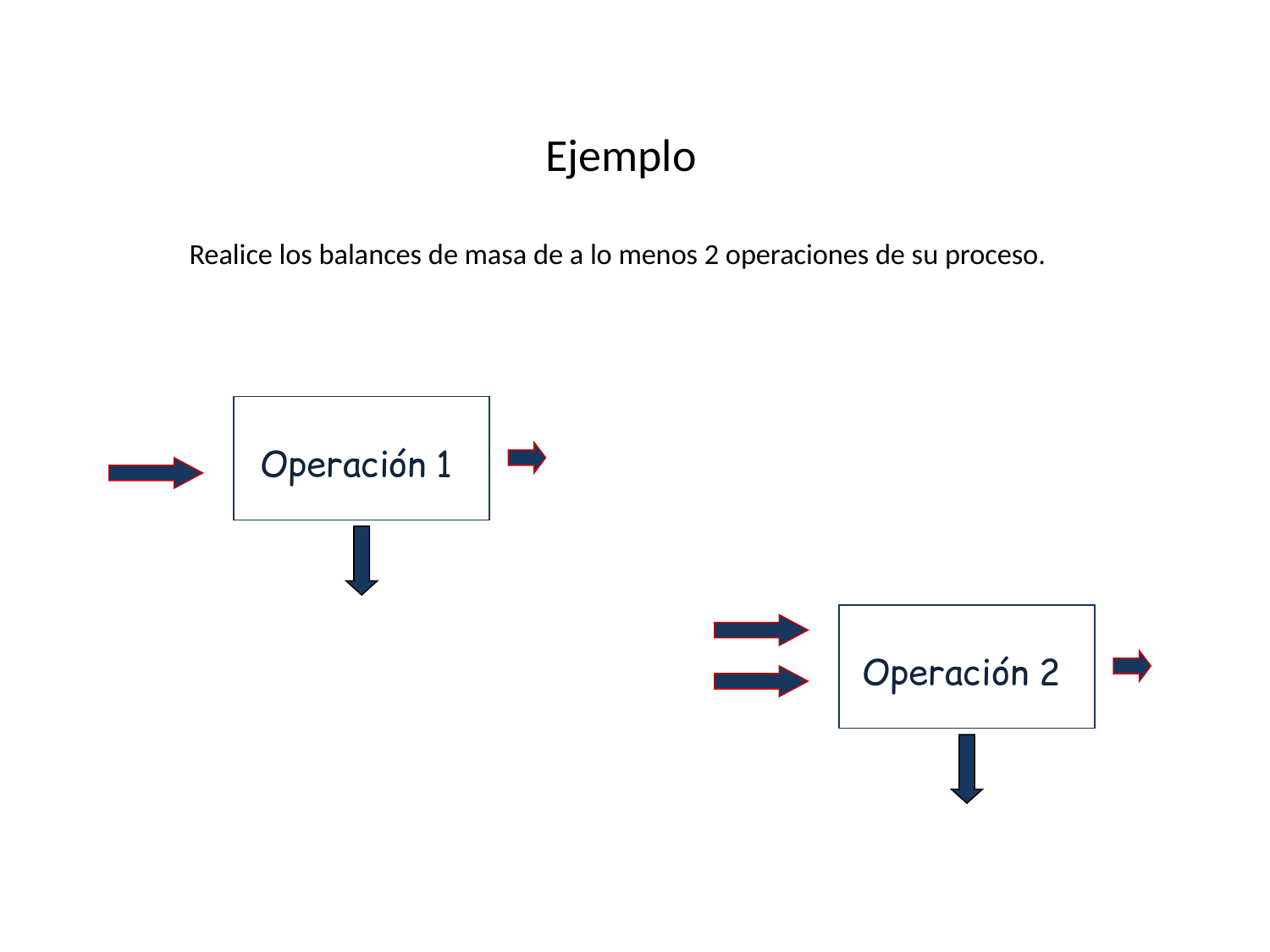

# Ejemplo Realice los balances de masa de a lo menos 2 operaciones de su proceso.

Operación 1

Operación 2